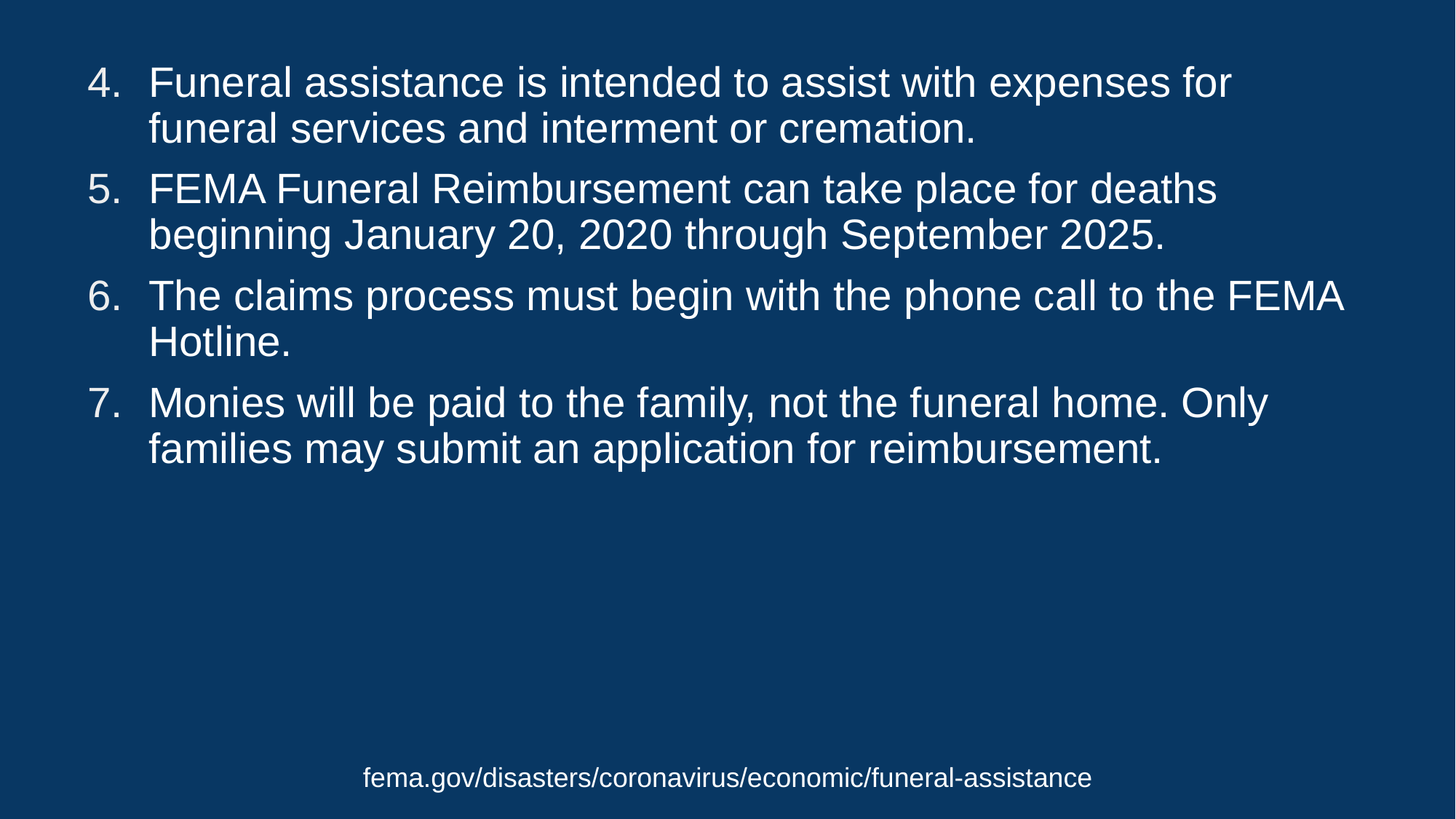

Funeral assistance is intended to assist with expenses for funeral services and interment or cremation.
FEMA Funeral Reimbursement can take place for deaths beginning January 20, 2020 through September 2025.
The claims process must begin with the phone call to the FEMA Hotline.
Monies will be paid to the family, not the funeral home. Only families may submit an application for reimbursement.

fema.gov/disasters/coronavirus/economic/funeral-assistance